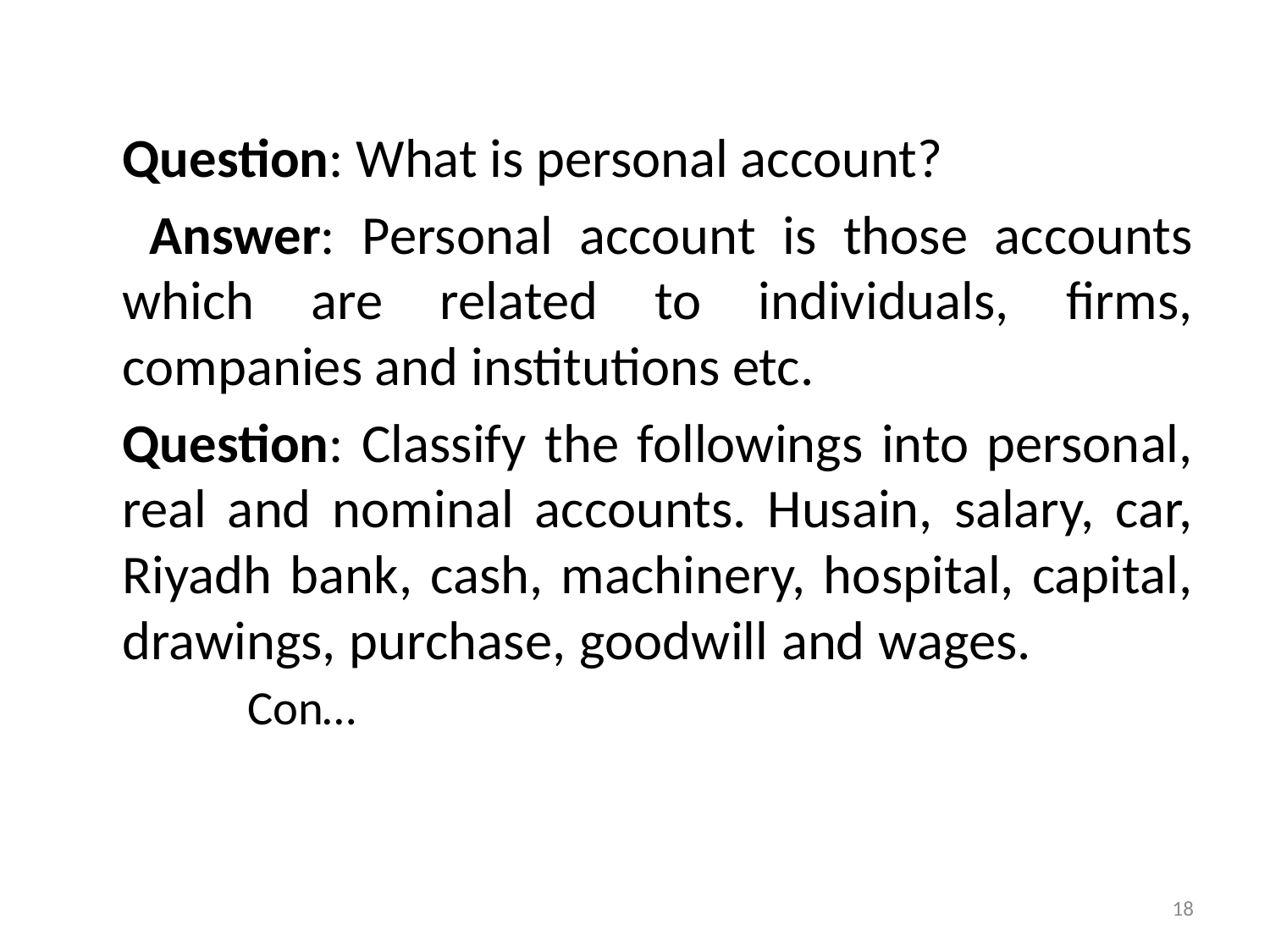

Question: What is personal account?
	 Answer: Personal account is those accounts which are related to individuals, firms, companies and institutions etc.
	Question: Classify the followings into personal, real and nominal accounts. Husain, salary, car, Riyadh bank, cash, machinery, hospital, capital, drawings, purchase, goodwill and wages. 												                 Con…

18